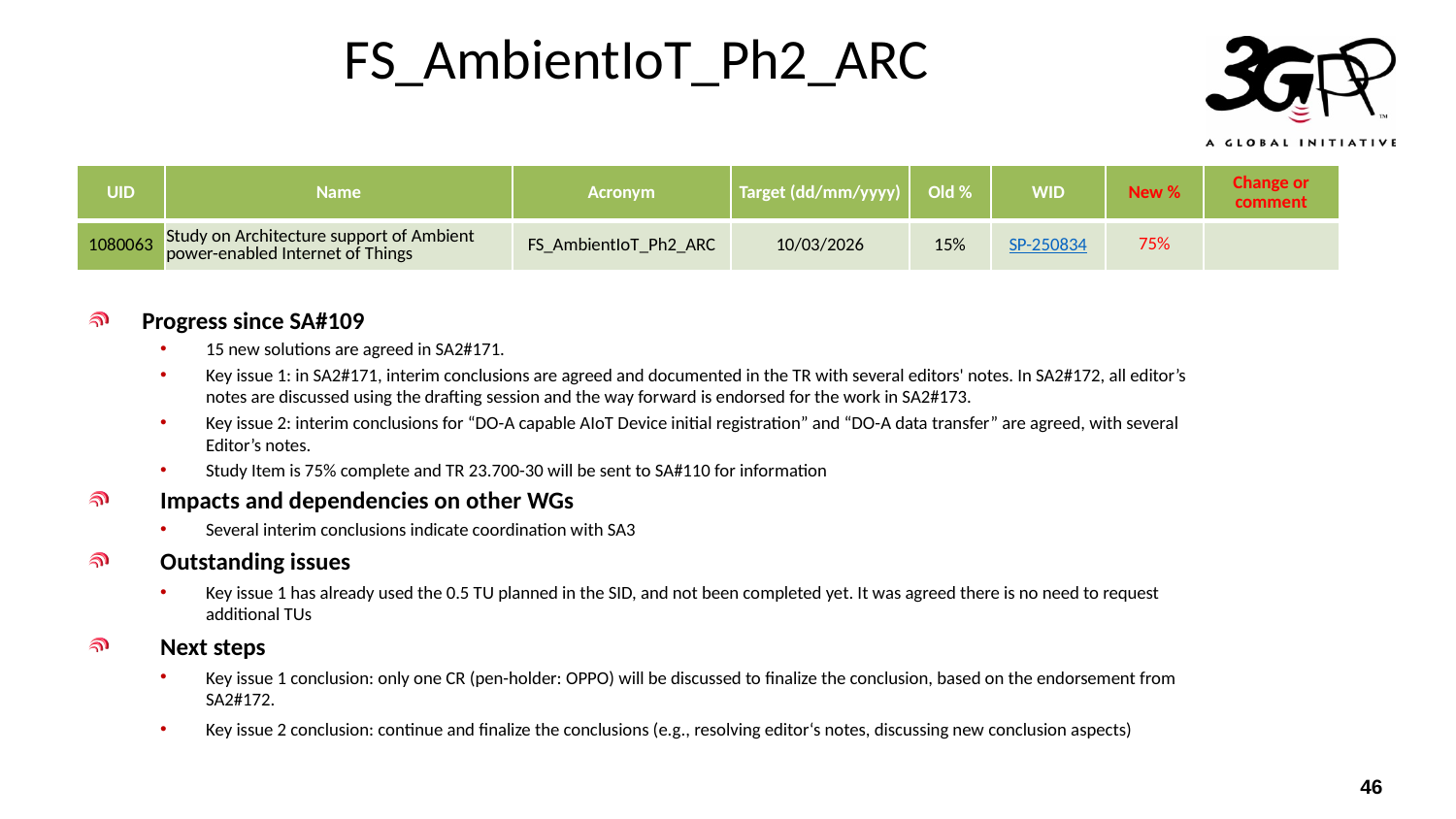

# FS_AmbientIoT_Ph2_ARC
| UID | Name | Acronym | Target (dd/mm/yyyy) | Old % | WID | New % | Change or comment |
| --- | --- | --- | --- | --- | --- | --- | --- |
| 1080063 | Study on Architecture support of Ambient power-enabled Internet of Things | FS\_AmbientIoT\_Ph2\_ARC | 10/03/2026 | 15% | SP-250834 | 75% |  |
Progress since SA#109
15 new solutions are agreed in SA2#171.
Key issue 1: in SA2#171, interim conclusions are agreed and documented in the TR with several editors' notes. In SA2#172, all editor’s notes are discussed using the drafting session and the way forward is endorsed for the work in SA2#173.
Key issue 2: interim conclusions for “DO-A capable AIoT Device initial registration” and “DO-A data transfer” are agreed, with several Editor’s notes.
Study Item is 75% complete and TR 23.700-30 will be sent to SA#110 for information
Impacts and dependencies on other WGs
Several interim conclusions indicate coordination with SA3
Outstanding issues
Key issue 1 has already used the 0.5 TU planned in the SID, and not been completed yet. It was agreed there is no need to request additional TUs
Next steps
Key issue 1 conclusion: only one CR (pen-holder: OPPO) will be discussed to finalize the conclusion, based on the endorsement from SA2#172.
Key issue 2 conclusion: continue and finalize the conclusions (e.g., resolving editor‘s notes, discussing new conclusion aspects)